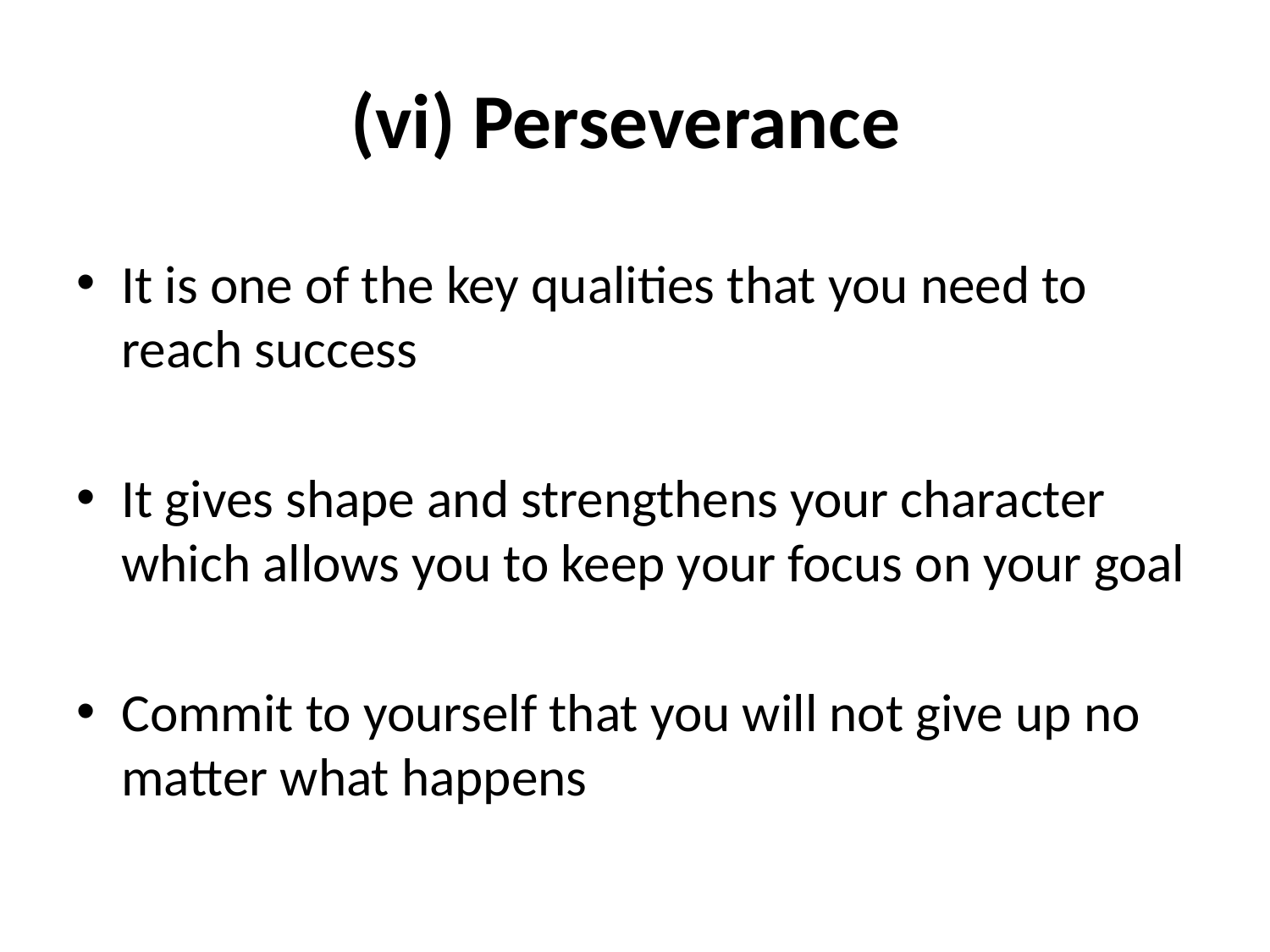

# (vi) Perseverance
It is one of the key qualities that you need to reach success

It gives shape and strengthens your character which allows you to keep your focus on your goal

Commit to yourself that you will not give up no matter what happens